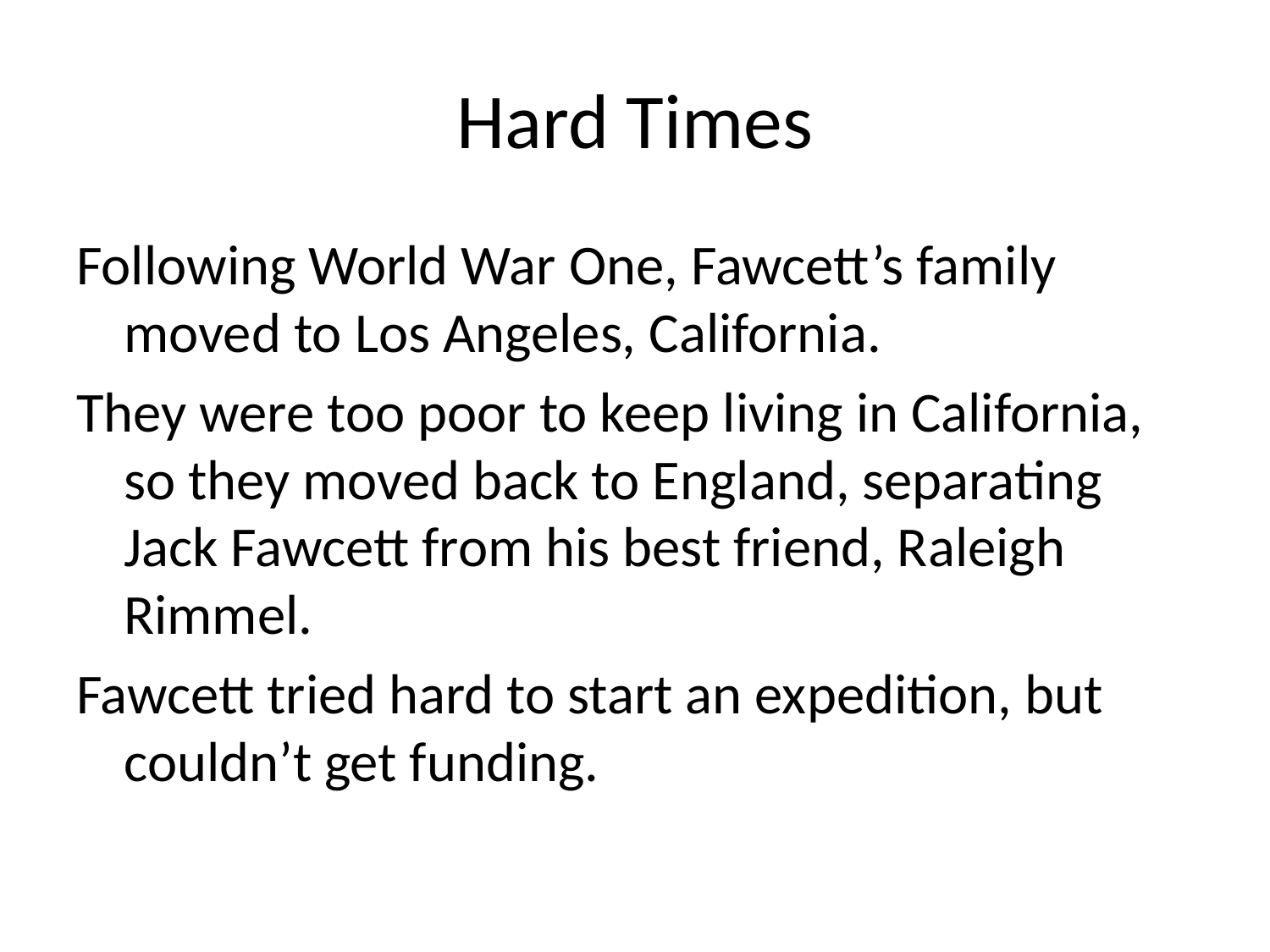

# Hard Times
Following World War One, Fawcett’s family moved to Los Angeles, California.
They were too poor to keep living in California, so they moved back to England, separating Jack Fawcett from his best friend, Raleigh Rimmel.
Fawcett tried hard to start an expedition, but couldn’t get funding.